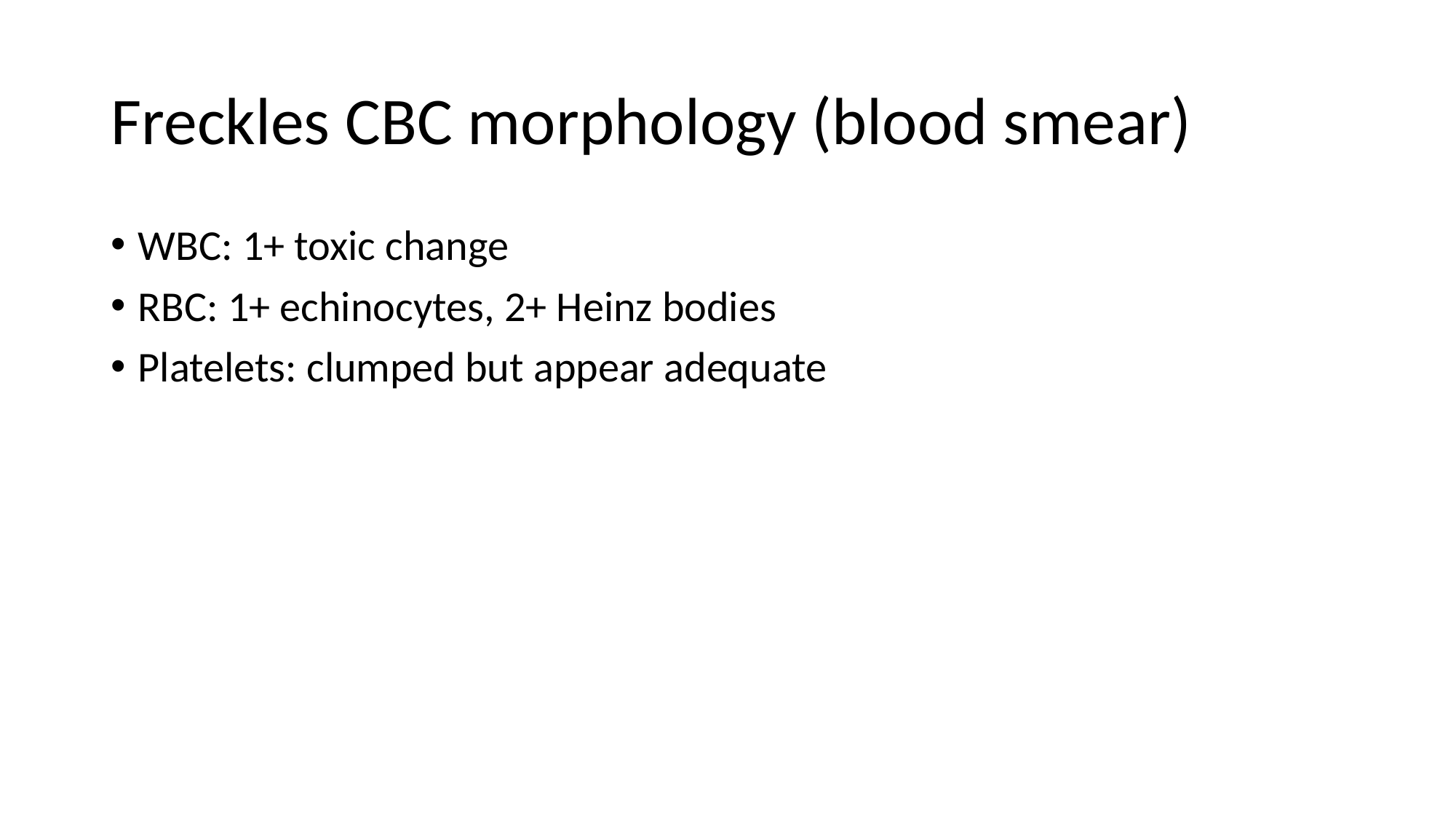

# Freckles CBC morphology (blood smear)
WBC: 1+ toxic change
RBC: 1+ echinocytes, 2+ Heinz bodies
Platelets: clumped but appear adequate